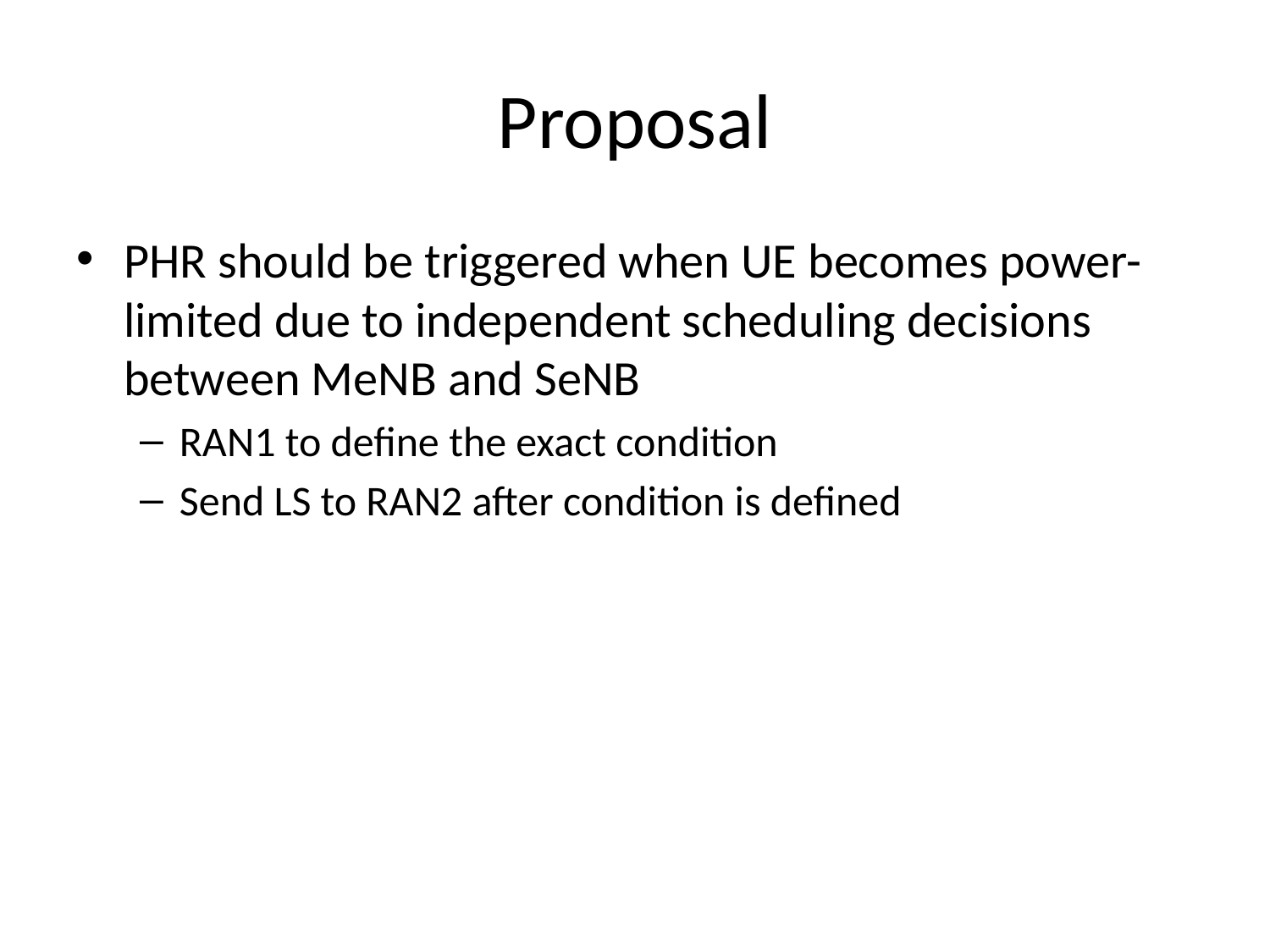

# Proposal
PHR should be triggered when UE becomes power-limited due to independent scheduling decisions between MeNB and SeNB
RAN1 to define the exact condition
Send LS to RAN2 after condition is defined